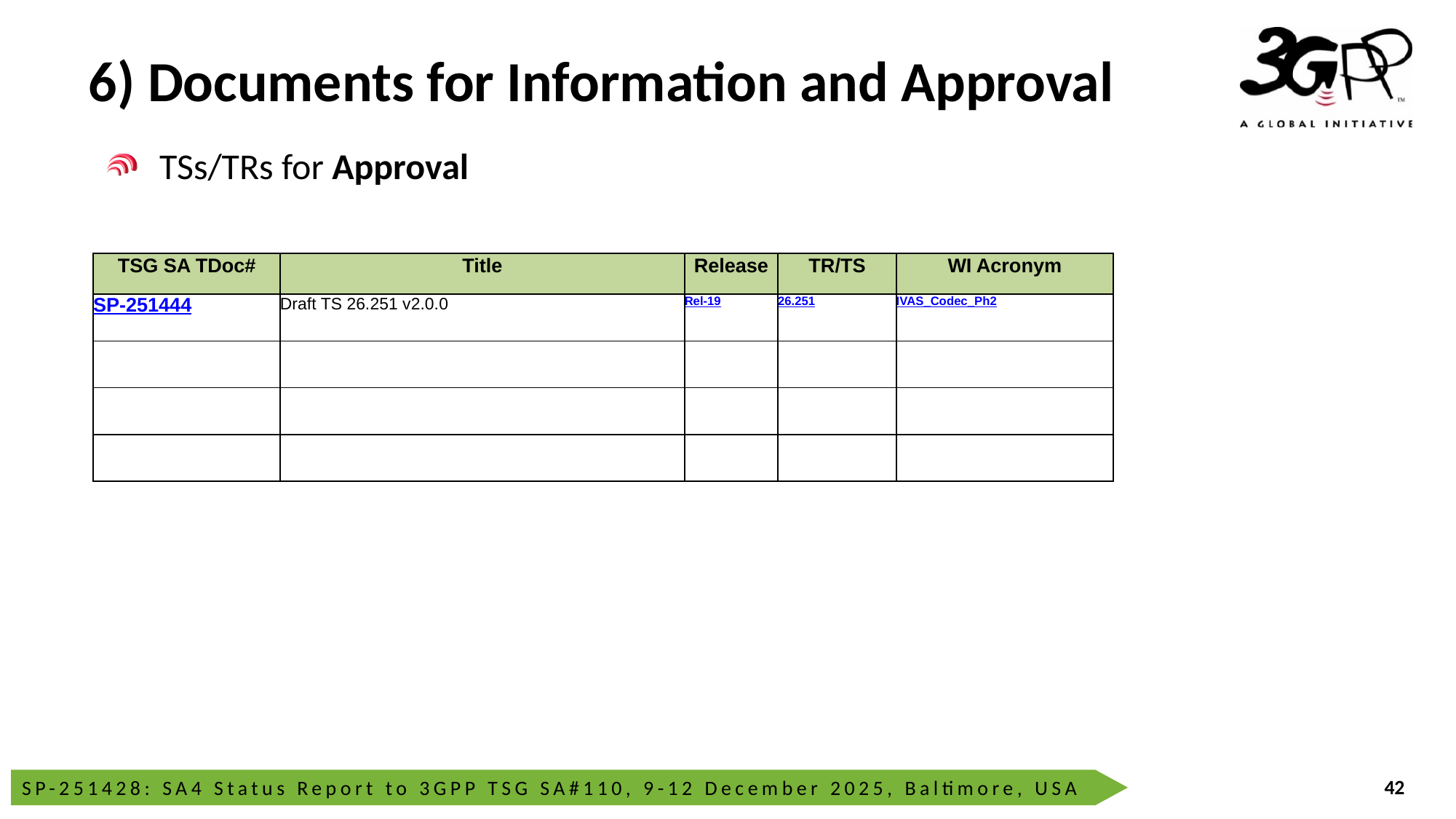

# 6) Documents for Information and Approval
TSs/TRs for Approval

| TSG SA TDoc# | Title | Release | TR/TS | WI Acronym |
| --- | --- | --- | --- | --- |
| SP-251444 | Draft TS 26.251 v2.0.0 | Rel-19 | 26.251 | IVAS\_Codec\_Ph2 |
|  |  |  |  |  |
|  |  |  |  |  |
|  |  |  |  |  |